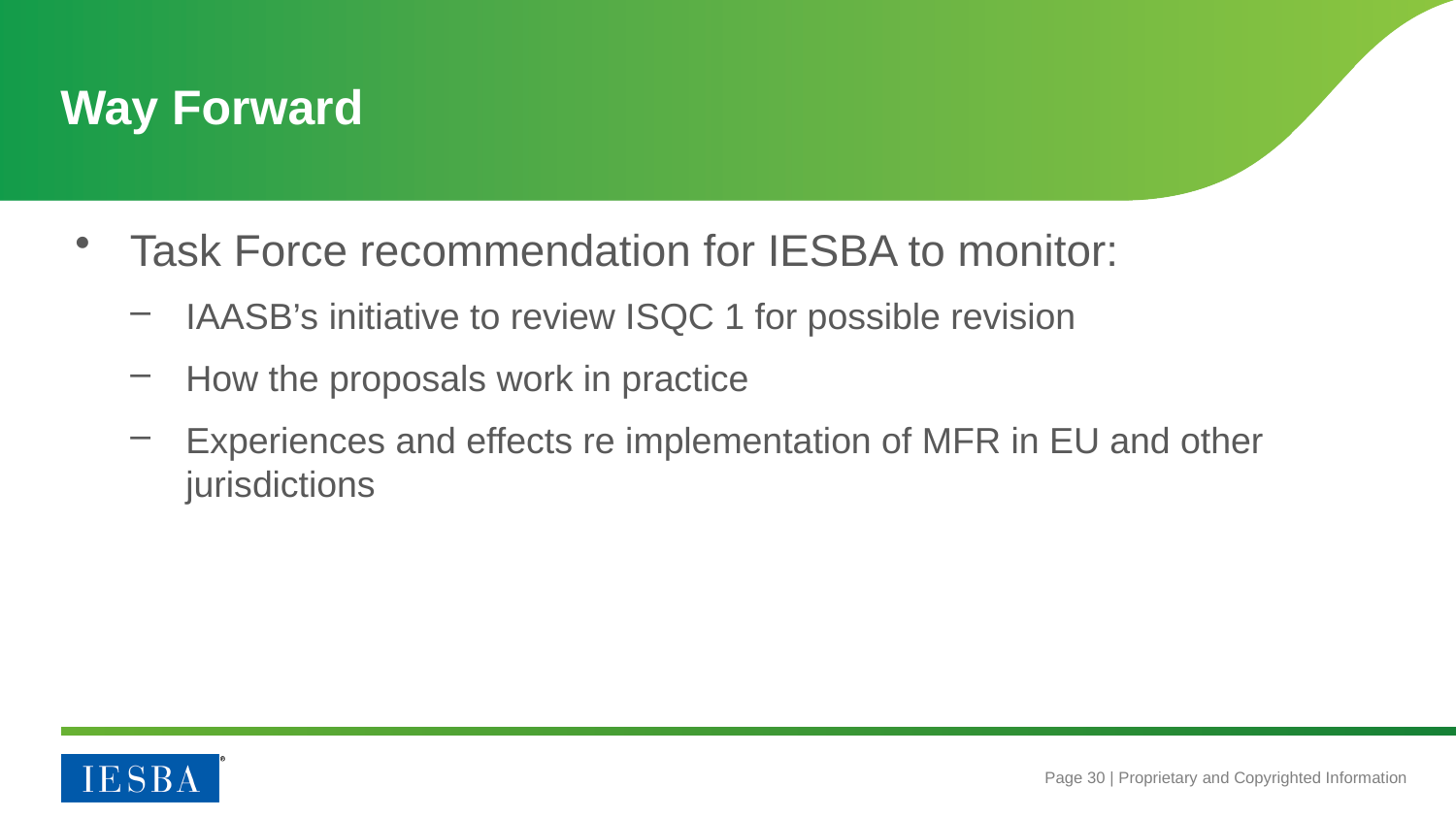

# Way Forward
Task Force recommendation for IESBA to monitor:
IAASB’s initiative to review ISQC 1 for possible revision
How the proposals work in practice
Experiences and effects re implementation of MFR in EU and other jurisdictions